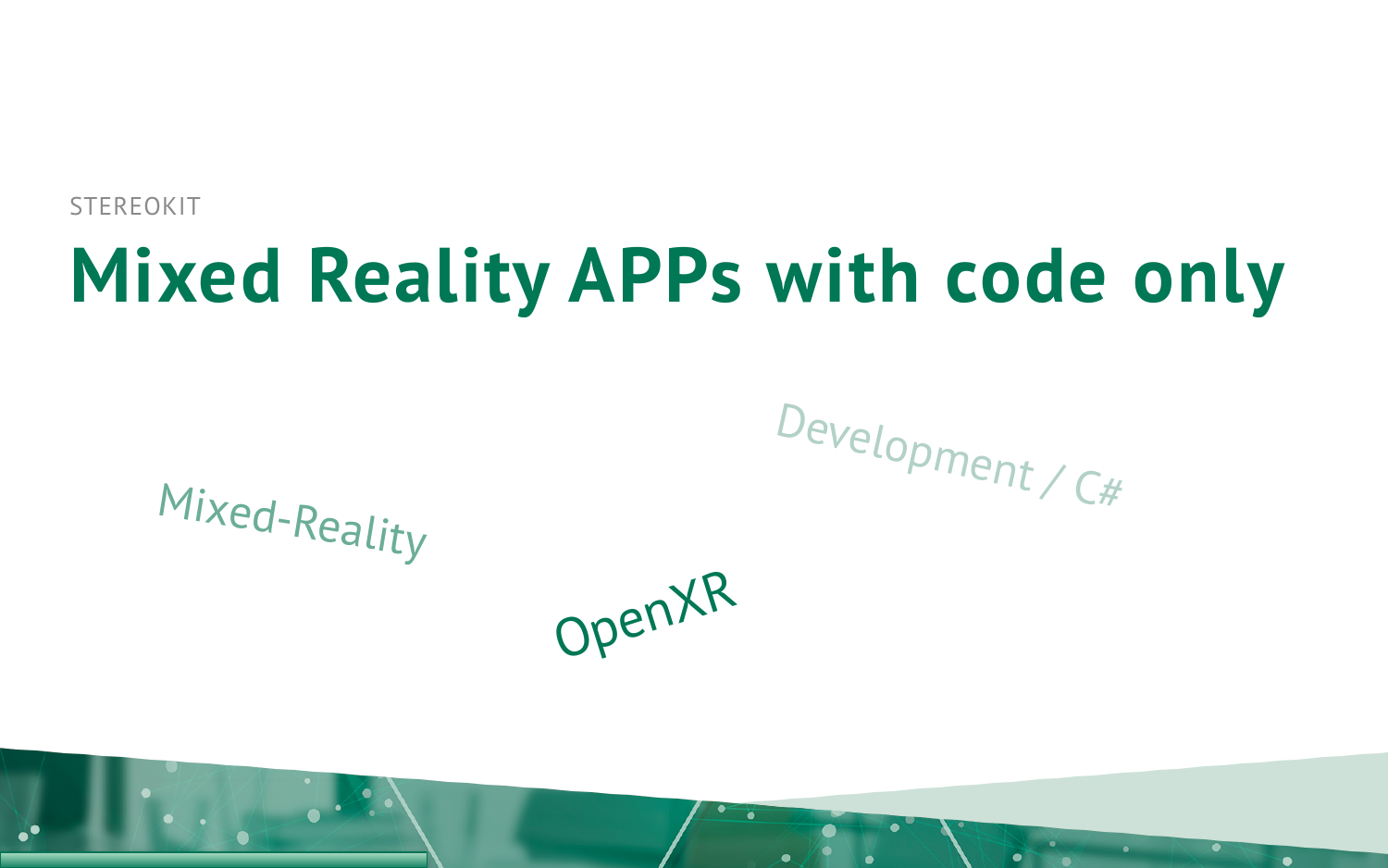

Stereokit
# Mixed Reality APPs with code only
Development / C#
Mixed-Reality
OpenXR